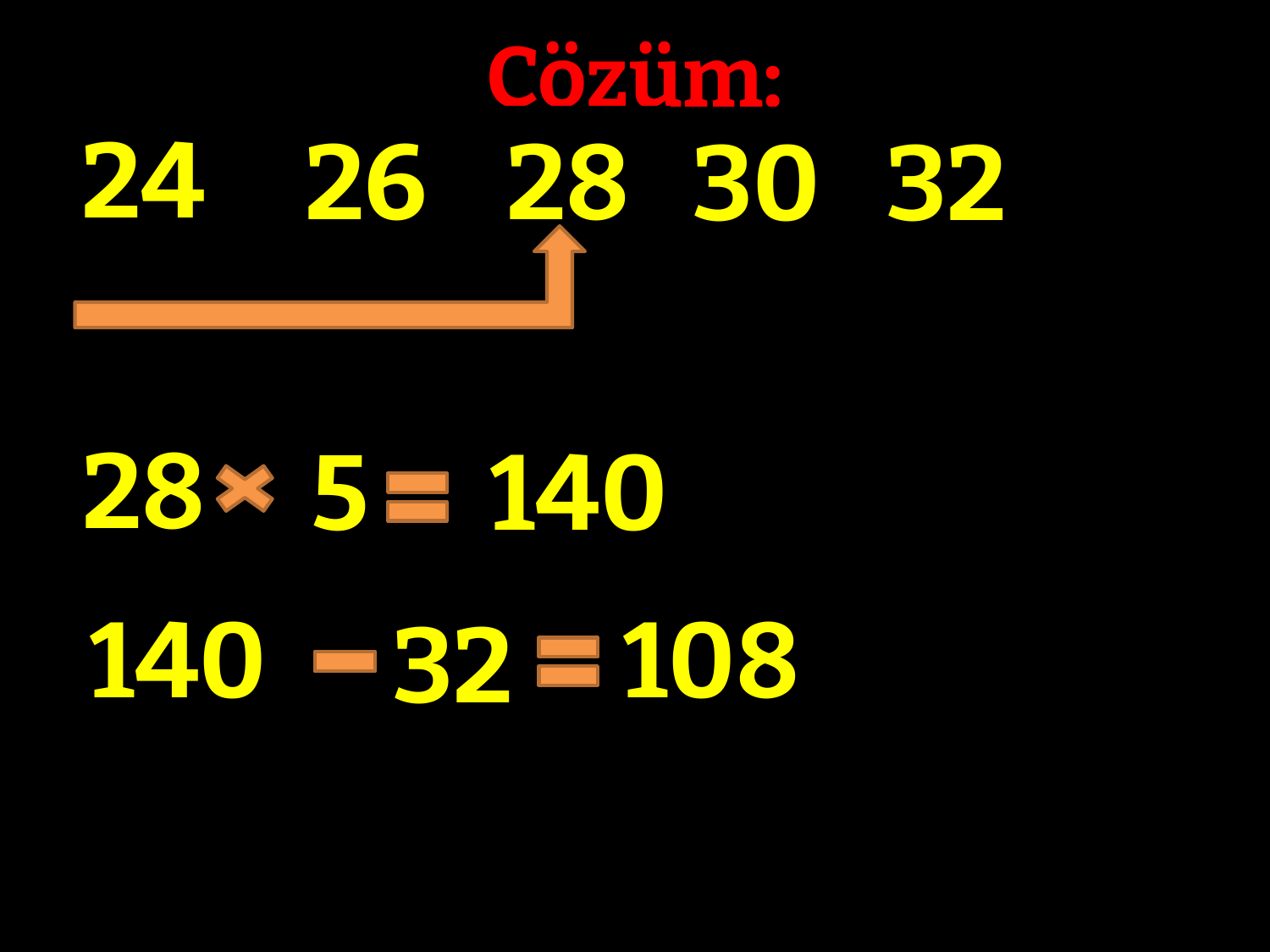

Çözüm:
24
26
28
30
32

#
28
5
140

108
140
32